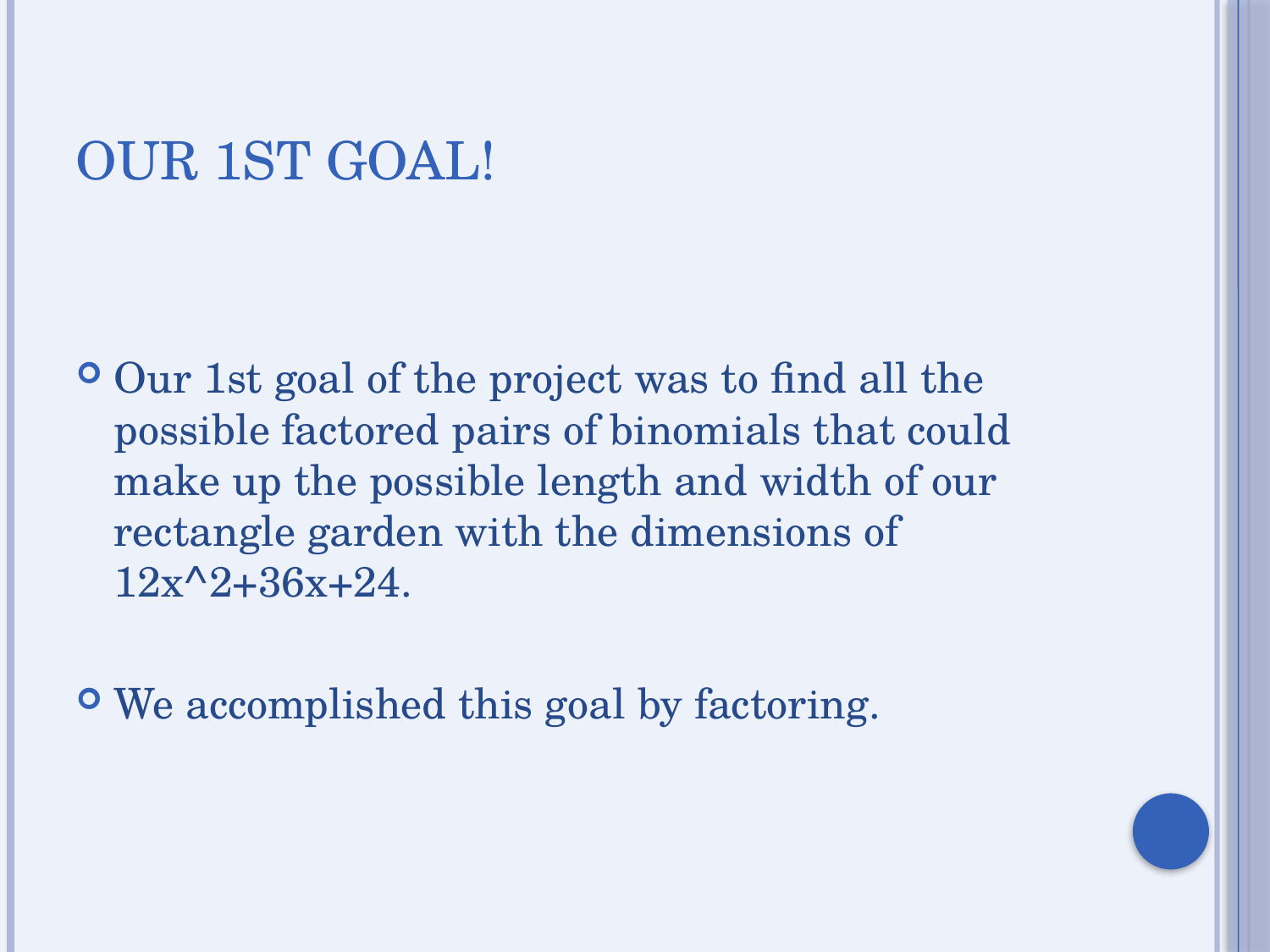

# Our 1st goal!

Our 1st goal of the project was to find all the possible factored pairs of binomials that could make up the possible length and width of our rectangle garden with the dimensions of 12x^2+36x+24.

We accomplished this goal by factoring.